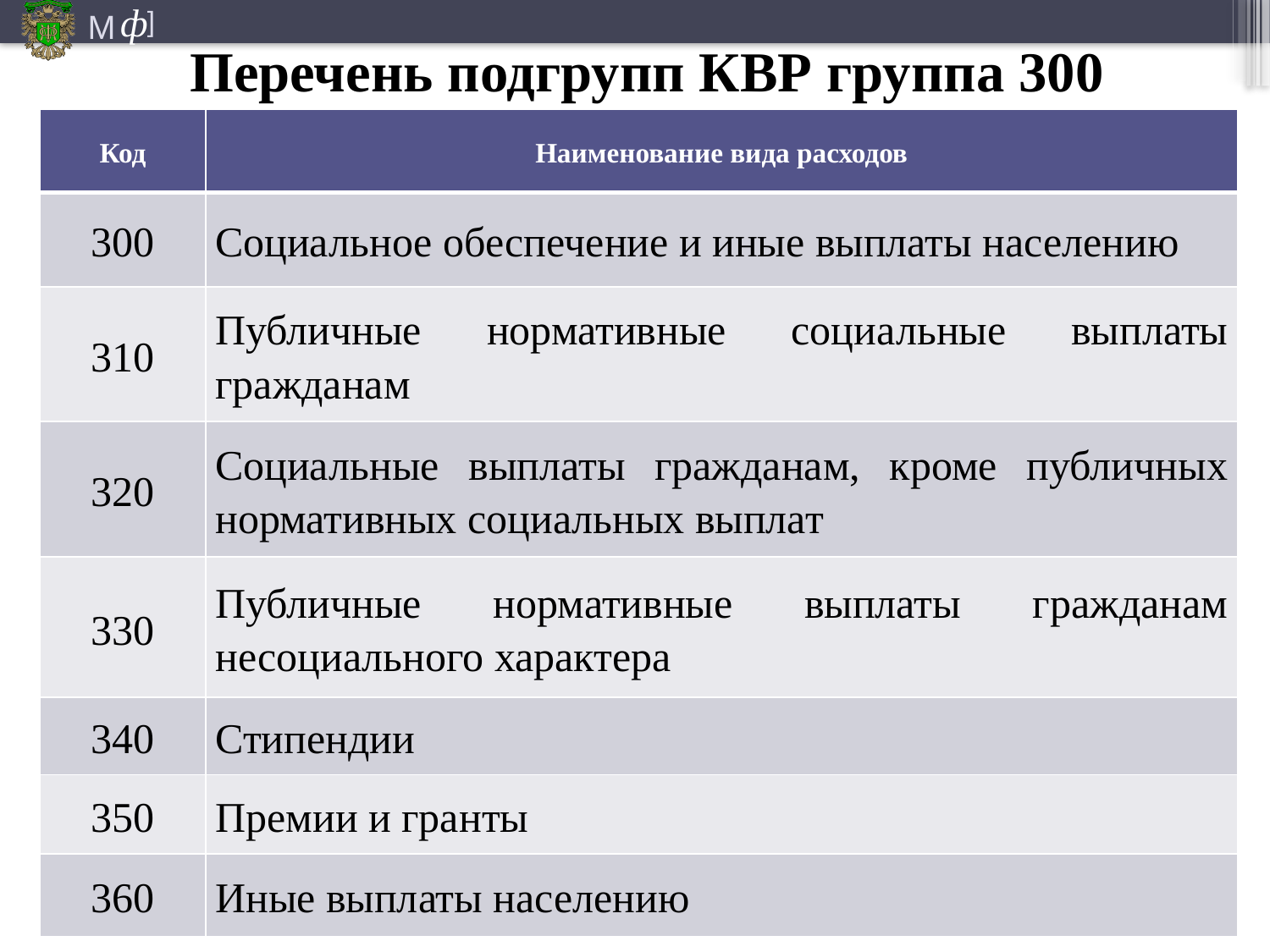

# Перечень подгрупп КВР группа 300
| Код | Наименование вида расходов |
| --- | --- |
| 300 | Социальное обеспечение и иные выплаты населению |
| 310 | Публичные нормативные социальные выплаты гражданам |
| 320 | Социальные выплаты гражданам, кроме публичных нормативных социальных выплат |
| 330 | Публичные нормативные выплаты гражданам несоциального характера |
| 340 | Стипендии |
| 350 | Премии и гранты |
| 360 | Иные выплаты населению |